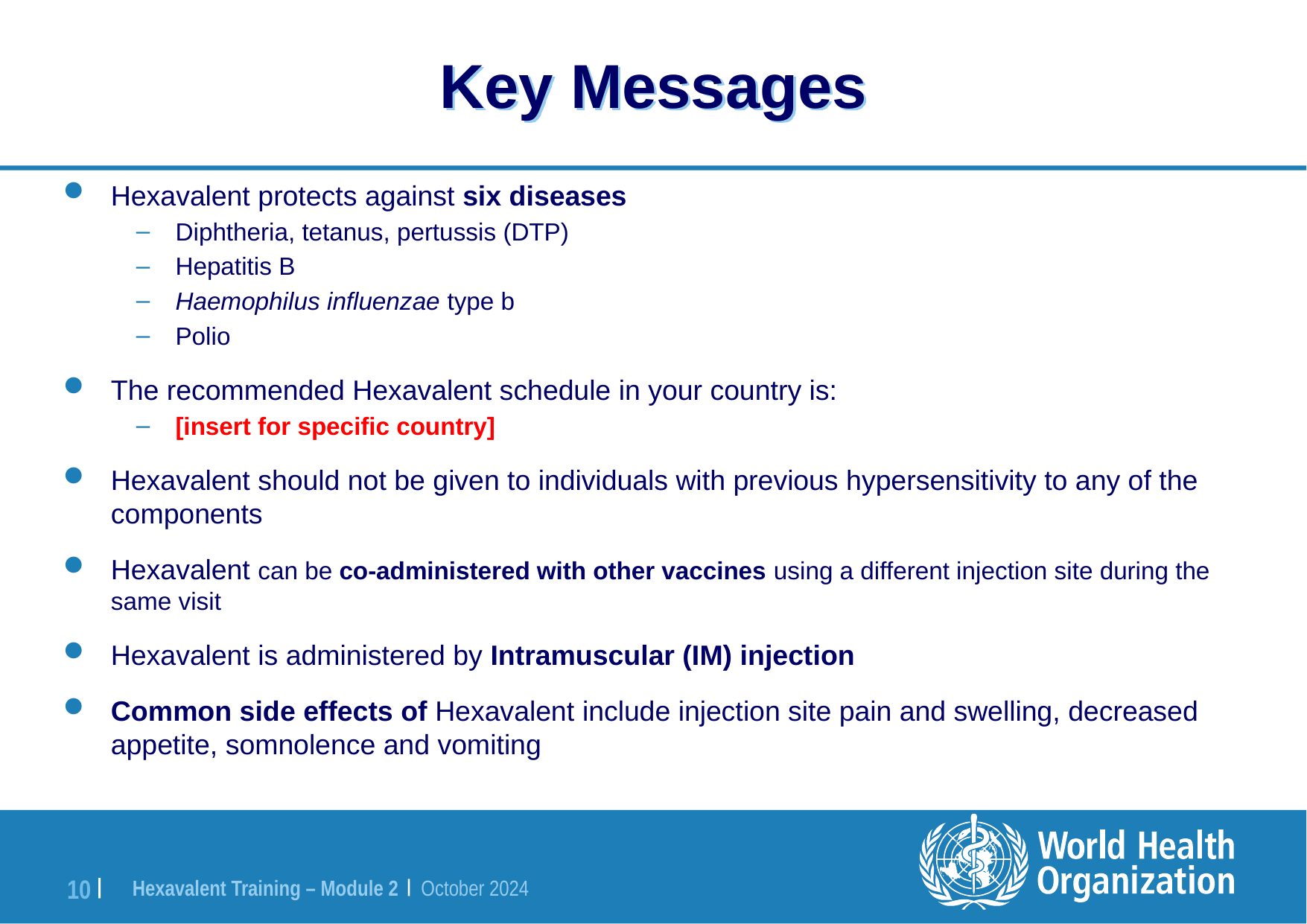

# Key Messages
Hexavalent protects against six diseases
Diphtheria, tetanus, pertussis (DTP)
Hepatitis B
Haemophilus influenzae type b
Polio
The recommended Hexavalent schedule in your country is:
[insert for specific country]
Hexavalent should not be given to individuals with previous hypersensitivity to any of the components
Hexavalent can be co-administered with other vaccines using a different injection site during the same visit
Hexavalent is administered by Intramuscular (IM) injection
Common side effects of Hexavalent include injection site pain and swelling, decreased appetite, somnolence and vomiting